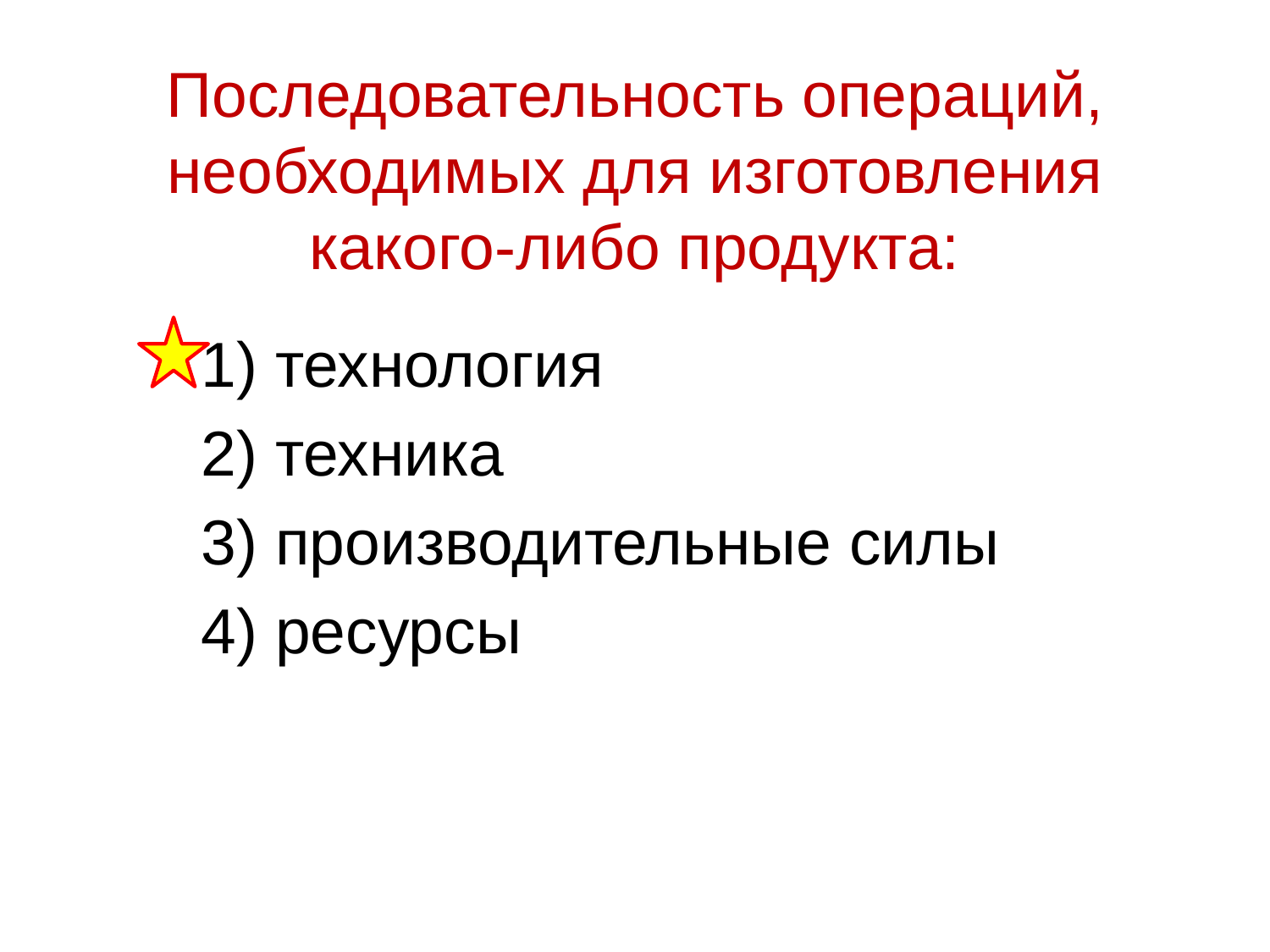

# Последовательность операций, необходимых для изготовления какого-либо продукта:

1) технология
2) техника
3) производительные силы
4) ресурсы